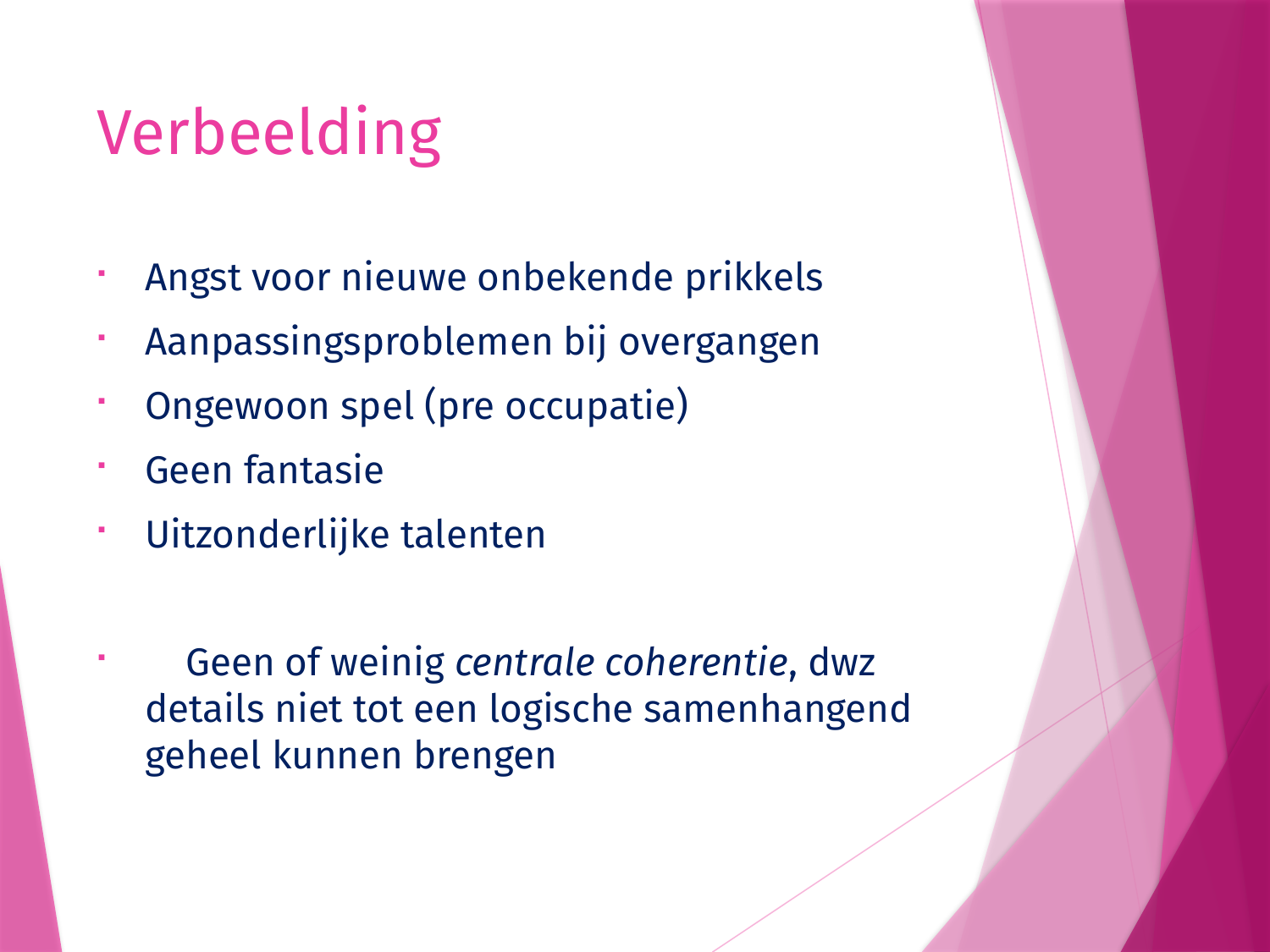

# Verbeelding
Angst voor nieuwe onbekende prikkels
Aanpassingsproblemen bij overgangen
Ongewoon spel (pre occupatie)
Geen fantasie
Uitzonderlijke talenten

    Geen of weinig centrale coherentie, dwz details niet tot een logische samenhangend geheel kunnen brengen